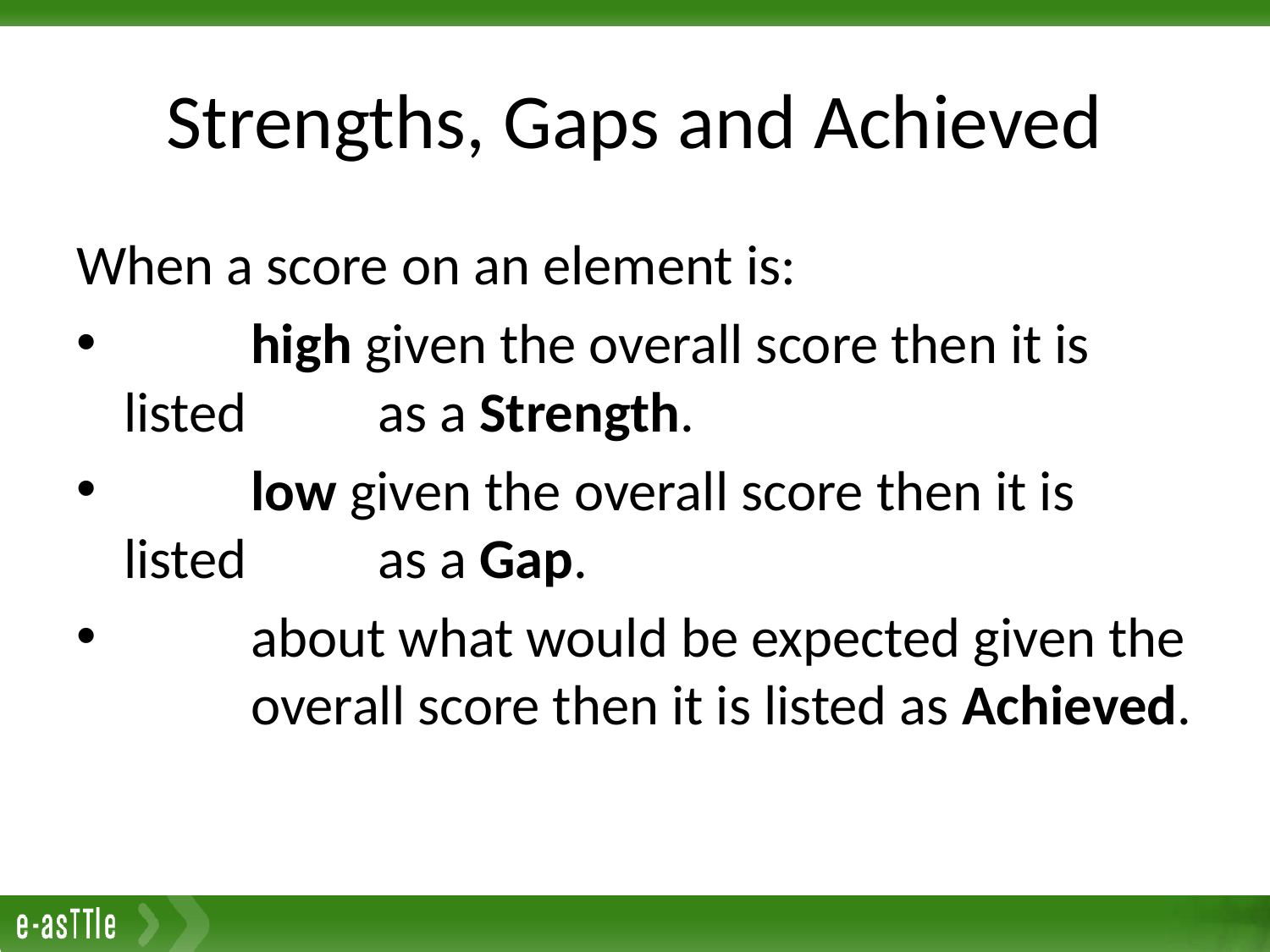

# Strengths, Gaps and Achieved
When a score on an element is:
	high given the overall score then it is listed 	as a Strength.
	low given the overall score then it is listed 	as a Gap.
	about what would be expected given the 	overall score then it is listed as Achieved.